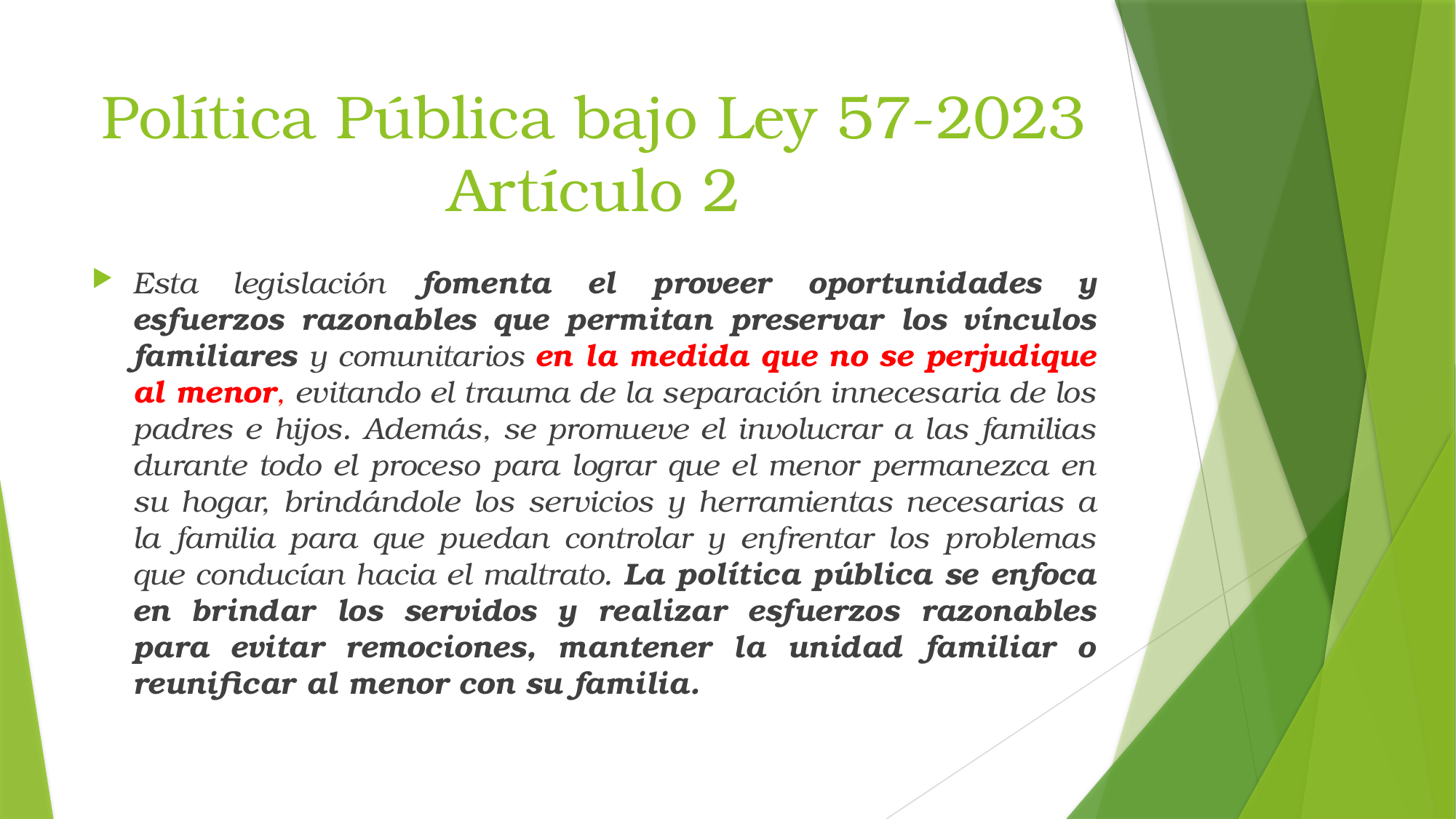

# Política Pública bajo Ley 57-2023 Artículo 2
Esta legislación fomenta el proveer oportunidades y esfuerzos razonables que permitan preservar los vínculos familiares y comunitarios en la medida que no se perjudique al menor, evitando el trauma de la separación innecesaria de los padres e hijos. Además, se promueve el involucrar a las familias durante todo el proceso para lograr que el menor permanezca en su hogar, brindándole los servicios y herramientas necesarias a la familia para que puedan controlar y enfrentar los problemas que conducían hacia el maltrato. La política pública se enfoca en brindar los servidos y realizar esfuerzos razonables para evitar remociones, mantener la unidad familiar o reunificar al menor con su familia.